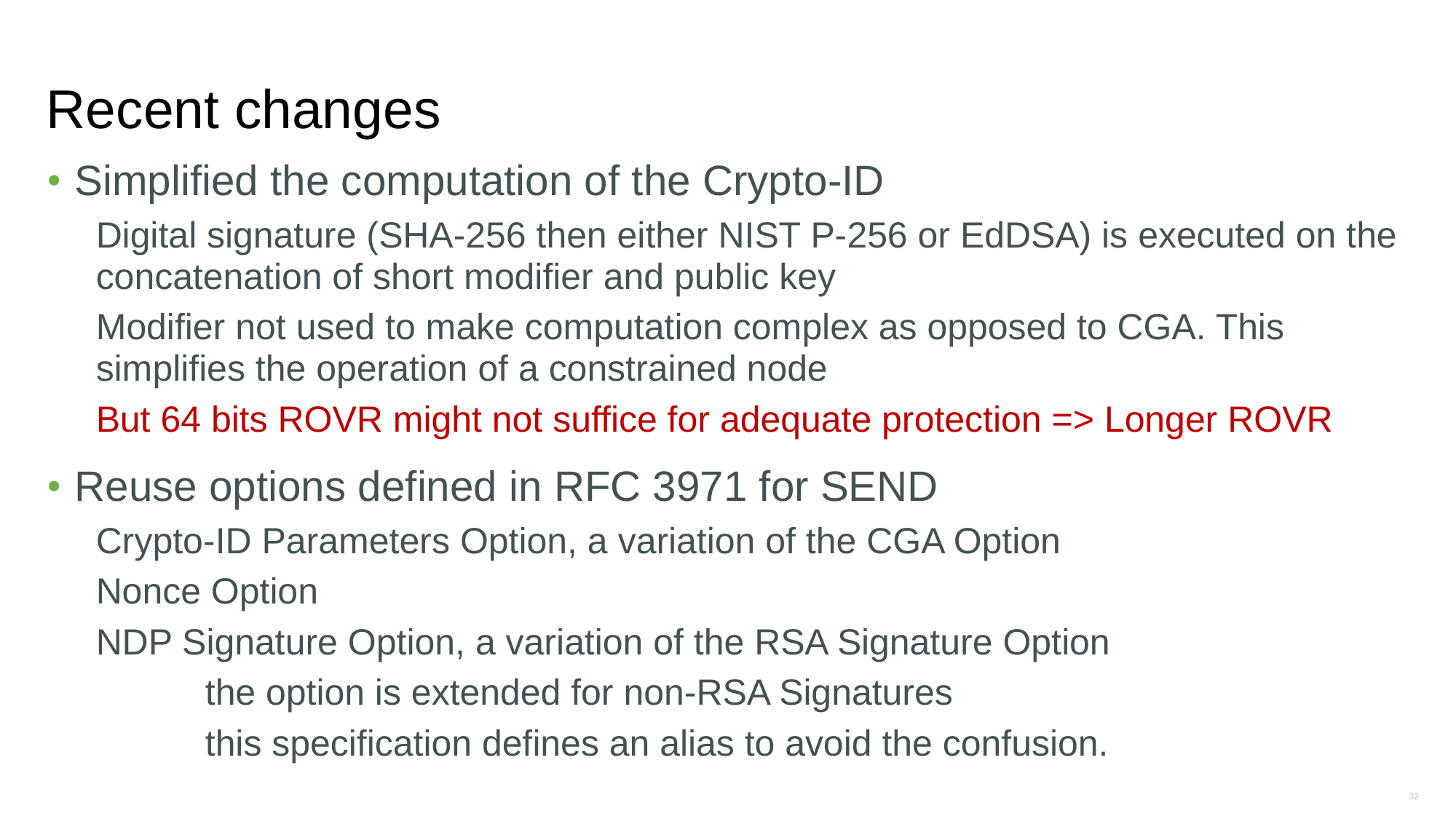

# Recent changes
Simplified the computation of the Crypto-ID
Digital signature (SHA-256 then either NIST P-256 or EdDSA) is executed on the concatenation of short modifier and public key
Modifier not used to make computation complex as opposed to CGA. This simplifies the operation of a constrained node
But 64 bits ROVR might not suffice for adequate protection => Longer ROVR
Reuse options defined in RFC 3971 for SEND
Crypto-ID Parameters Option, a variation of the CGA Option
Nonce Option
NDP Signature Option, a variation of the RSA Signature Option
	the option is extended for non-RSA Signatures
	this specification defines an alias to avoid the confusion.